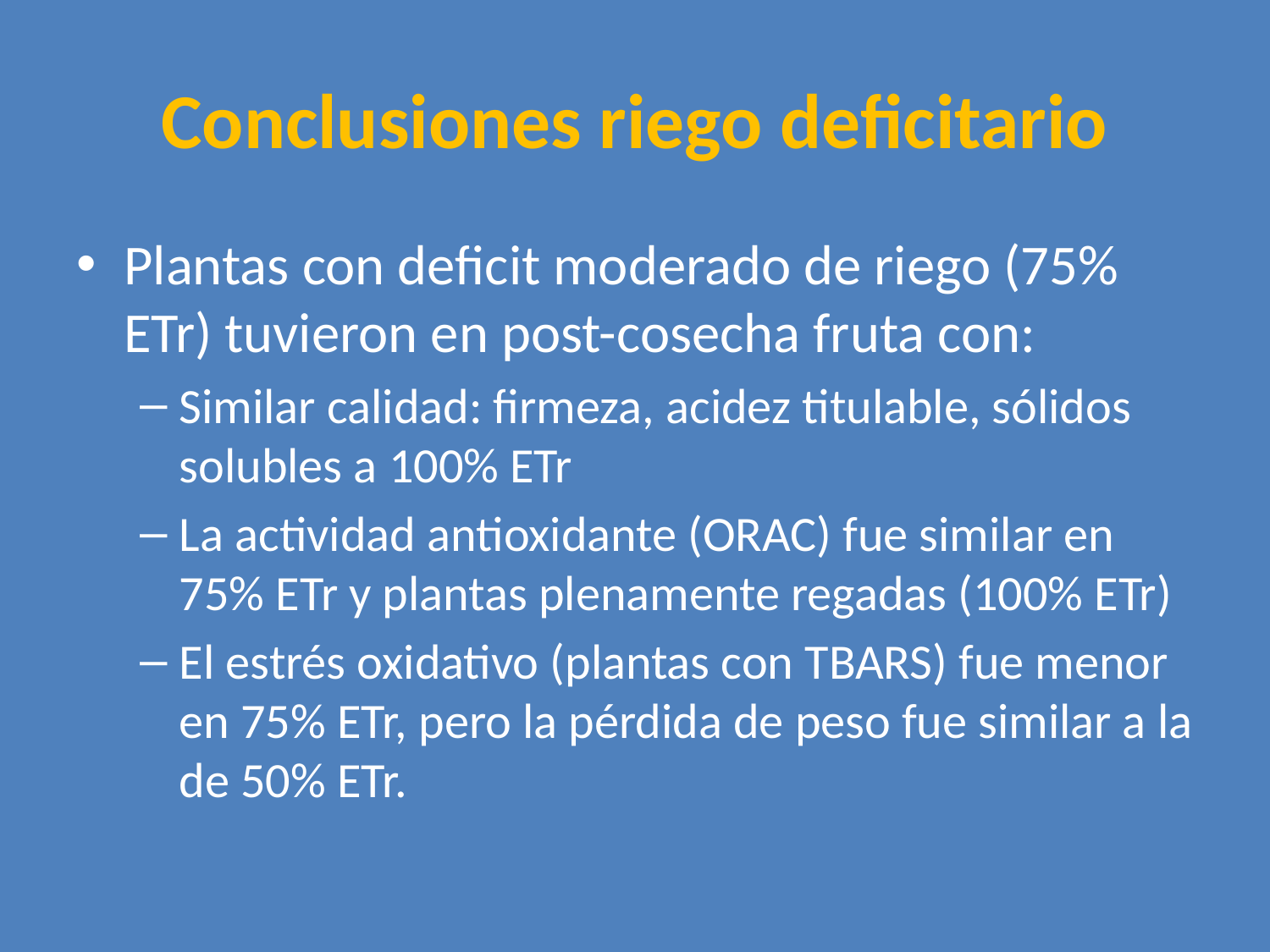

# Conclusiones riego deficitario
Plantas con deficit moderado de riego (75% ETr) tuvieron en post-cosecha fruta con:
Similar calidad: firmeza, acidez titulable, sólidos solubles a 100% ETr
La actividad antioxidante (ORAC) fue similar en 75% ETr y plantas plenamente regadas (100% ETr)
El estrés oxidativo (plantas con TBARS) fue menor en 75% ETr, pero la pérdida de peso fue similar a la de 50% ETr.